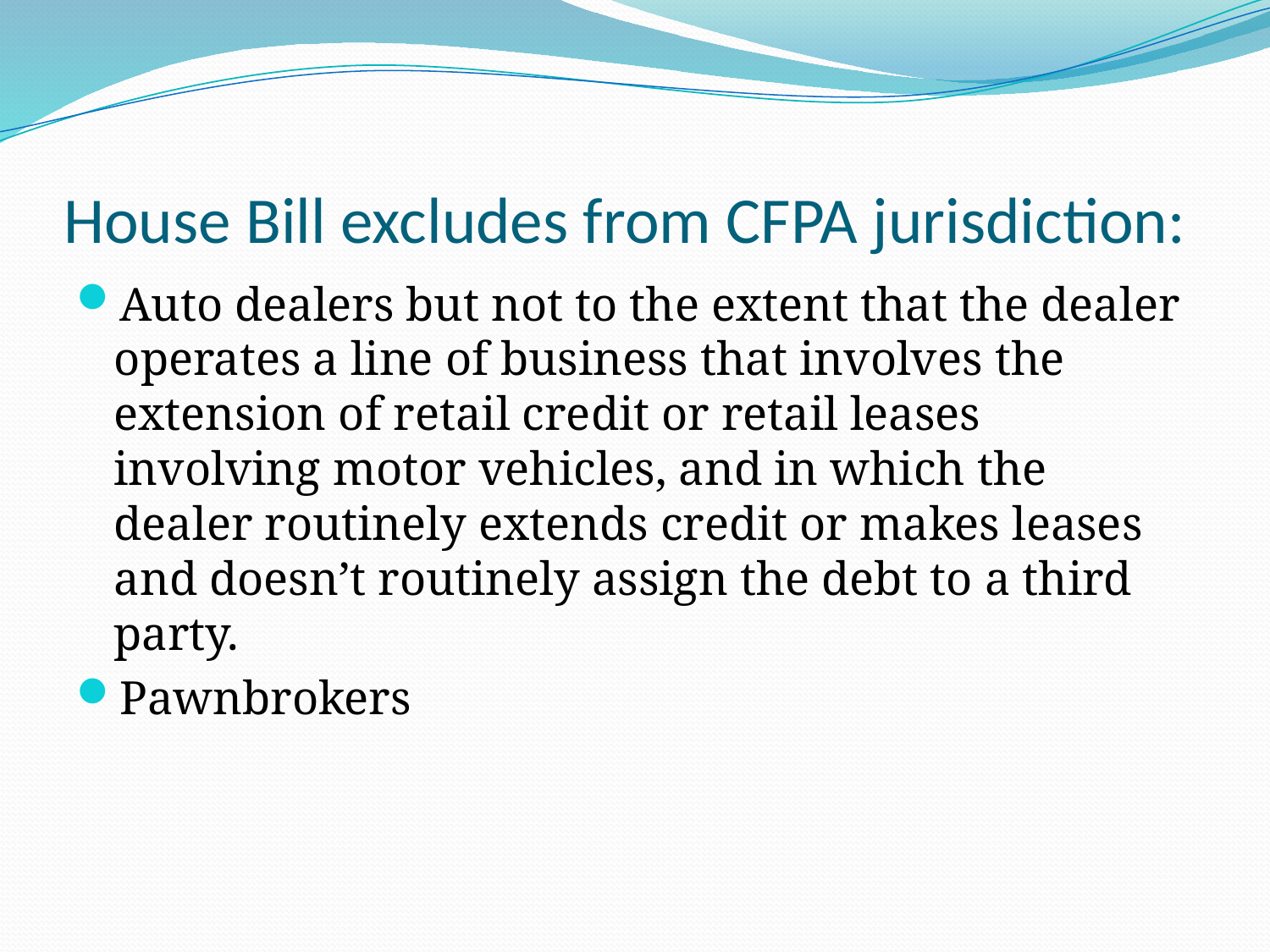

House Bill excludes from CFPA jurisdiction:
Auto dealers but not to the extent that the dealer operates a line of business that involves the extension of retail credit or retail leases involving motor vehicles, and in which the dealer routinely extends credit or makes leases and doesn’t routinely assign the debt to a third party.
Pawnbrokers